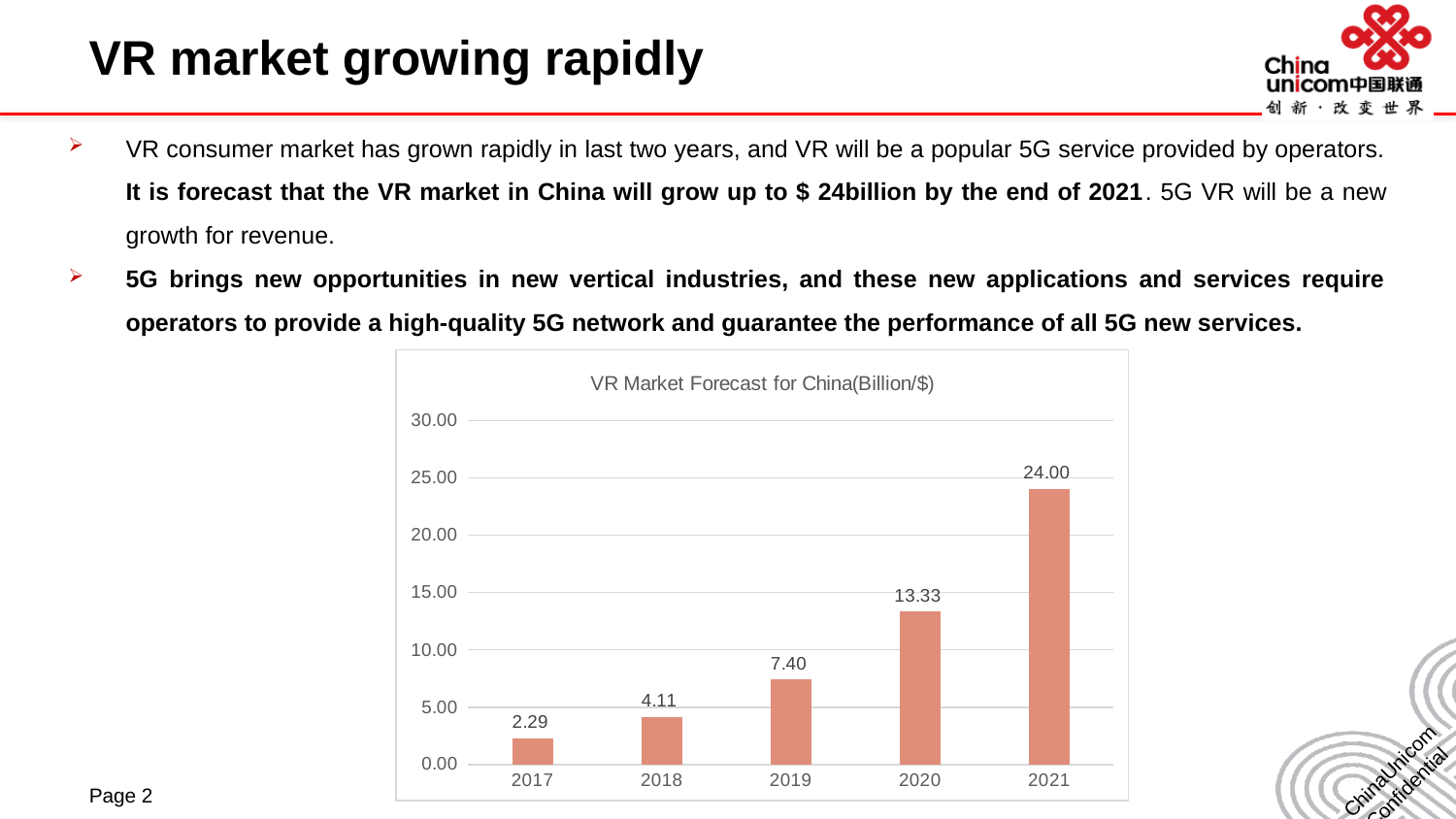

# VR market growing rapidly
VR consumer market has grown rapidly in last two years, and VR will be a popular 5G service provided by operators. It is forecast that the VR market in China will grow up to $ 24billion by the end of 2021. 5G VR will be a new growth for revenue.
5G brings new opportunities in new vertical industries, and these new applications and services require operators to provide a high-quality 5G network and guarantee the performance of all 5G new services.

### Chart: VR Market Forecast for China(Billion/$)

| Category | 2017 2018 2019 2020 2021 |
|---|---|
| 2017 | 2.28571428571429 |
| 2018 | 4.11428571428571 |
| 2019 | 7.4 |
| 2020 | 13.3285714285714 |
| 2021 | 24.0 |
Page 2